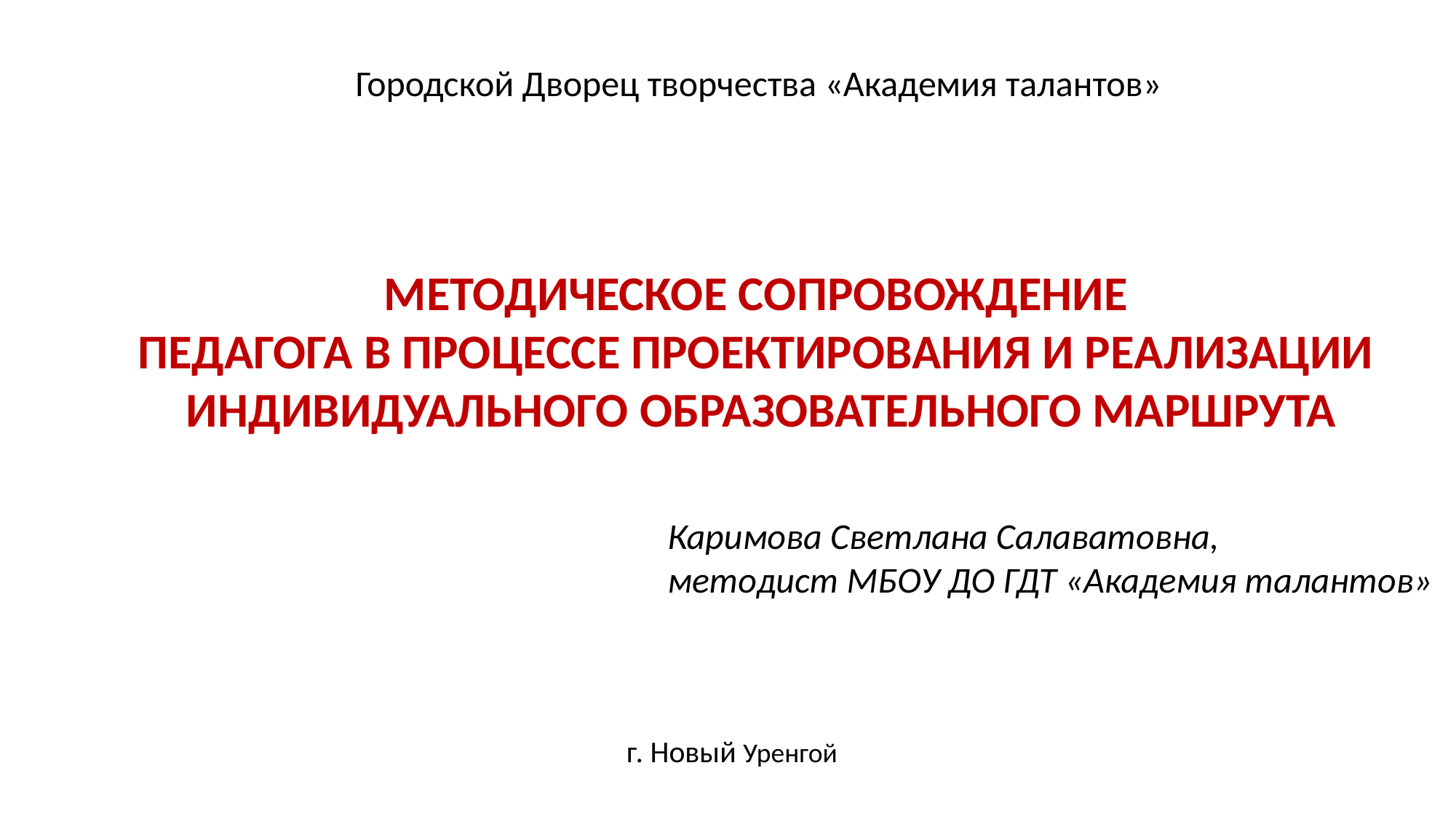

Городской Дворец творчества «Академия талантов»
МЕТОДИЧЕСКОЕ СОПРОВОЖДЕНИЕ
ПЕДАГОГА В ПРОЦЕССЕ ПРОЕКТИРОВАНИЯ И РЕАЛИЗАЦИИ
ИНДИВИДУАЛЬНОГО ОБРАЗОВАТЕЛЬНОГО МАРШРУТА
Каримова Светлана Салаватовна,
методист МБОУ ДО ГДТ «Академия талантов»
г. Новый Уренгой